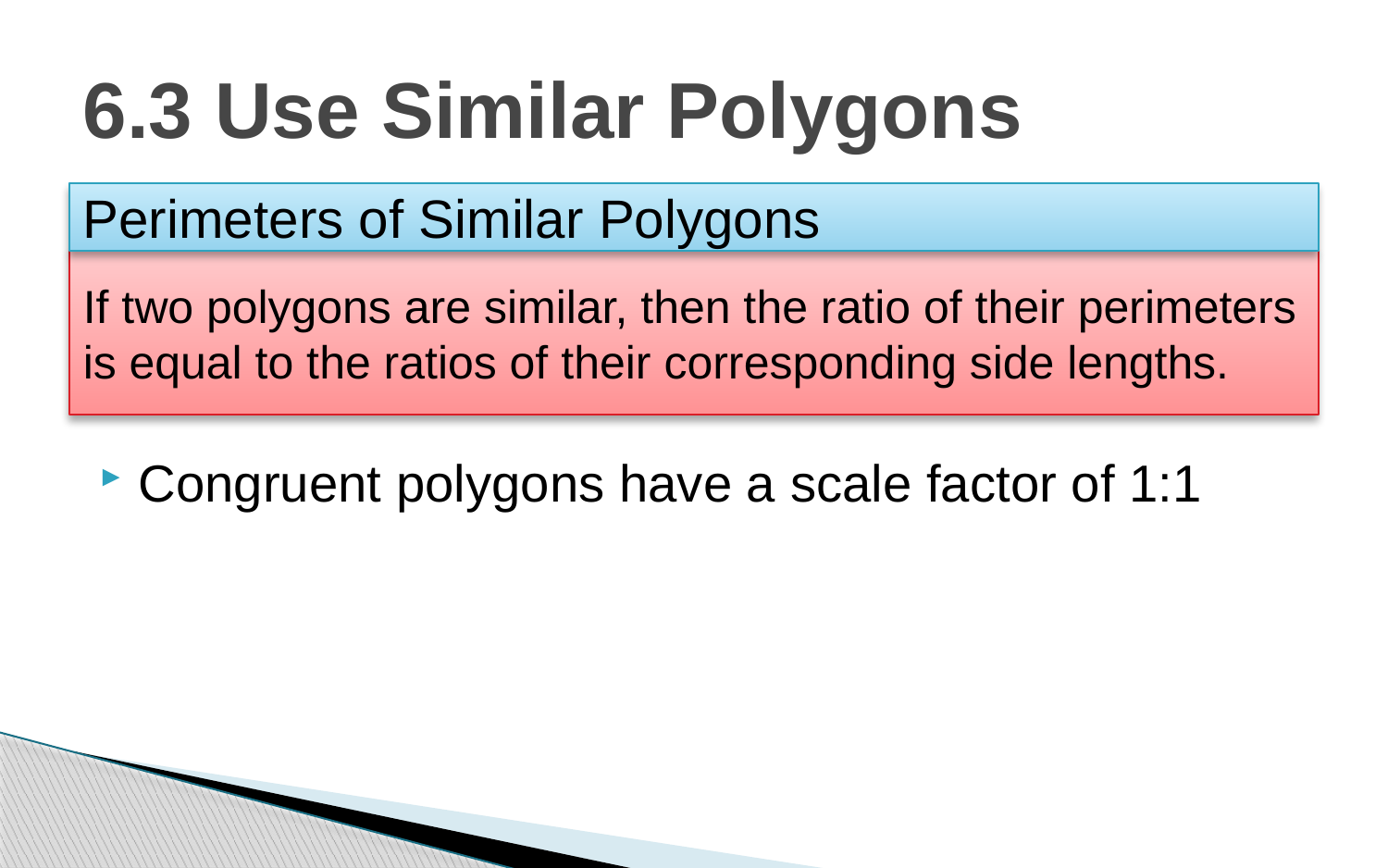

# 6.3 Use Similar Polygons
Perimeters of Similar Polygons
If two polygons are similar, then the ratio of their perimeters is equal to the ratios of their corresponding side lengths.
Congruent polygons have a scale factor of 1:1